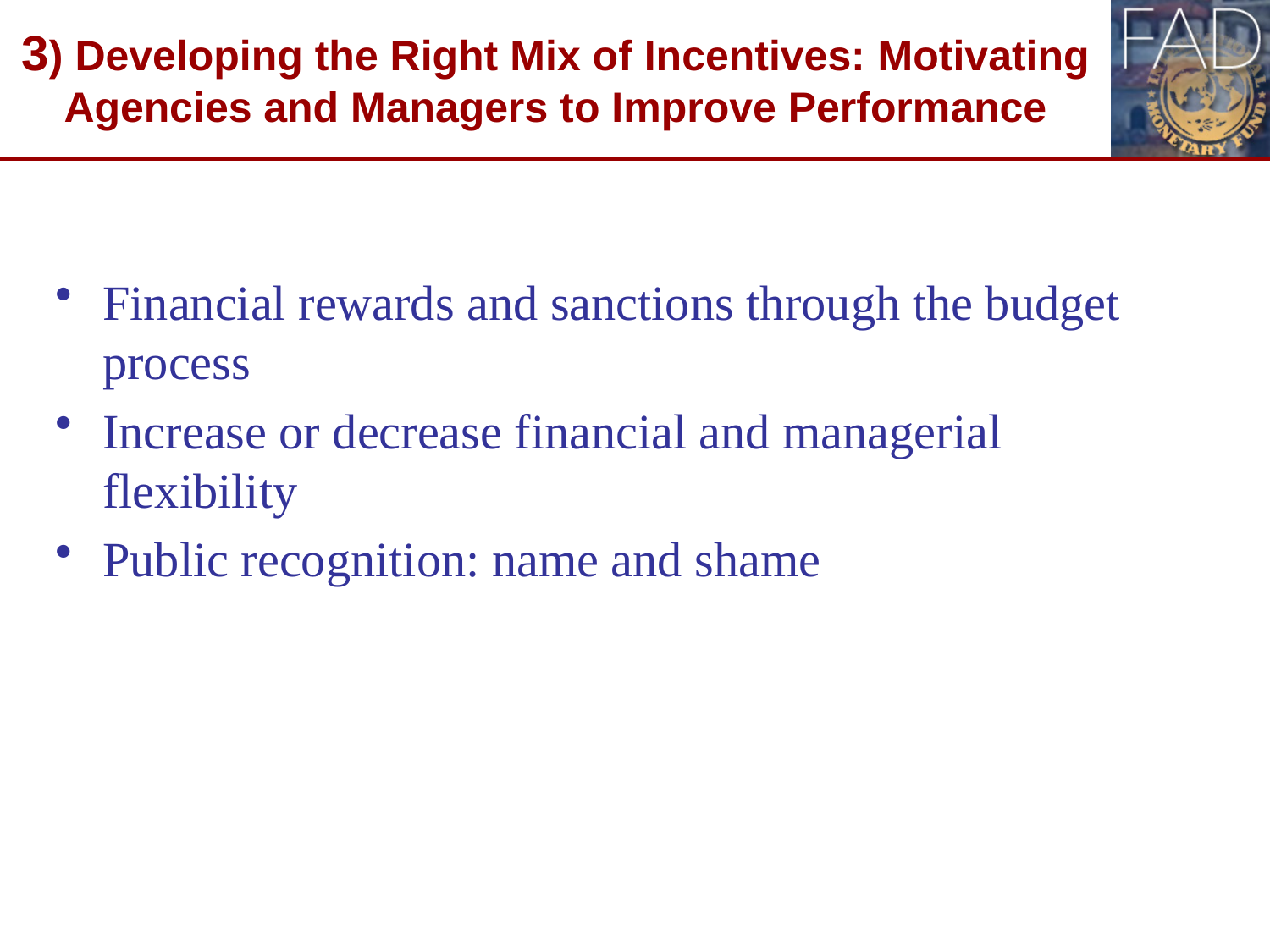

# 3) Developing the Right Mix of Incentives: Motivating Agencies and Managers to Improve Performance
Financial rewards and sanctions through the budget process
Increase or decrease financial and managerial flexibility
Public recognition: name and shame

10